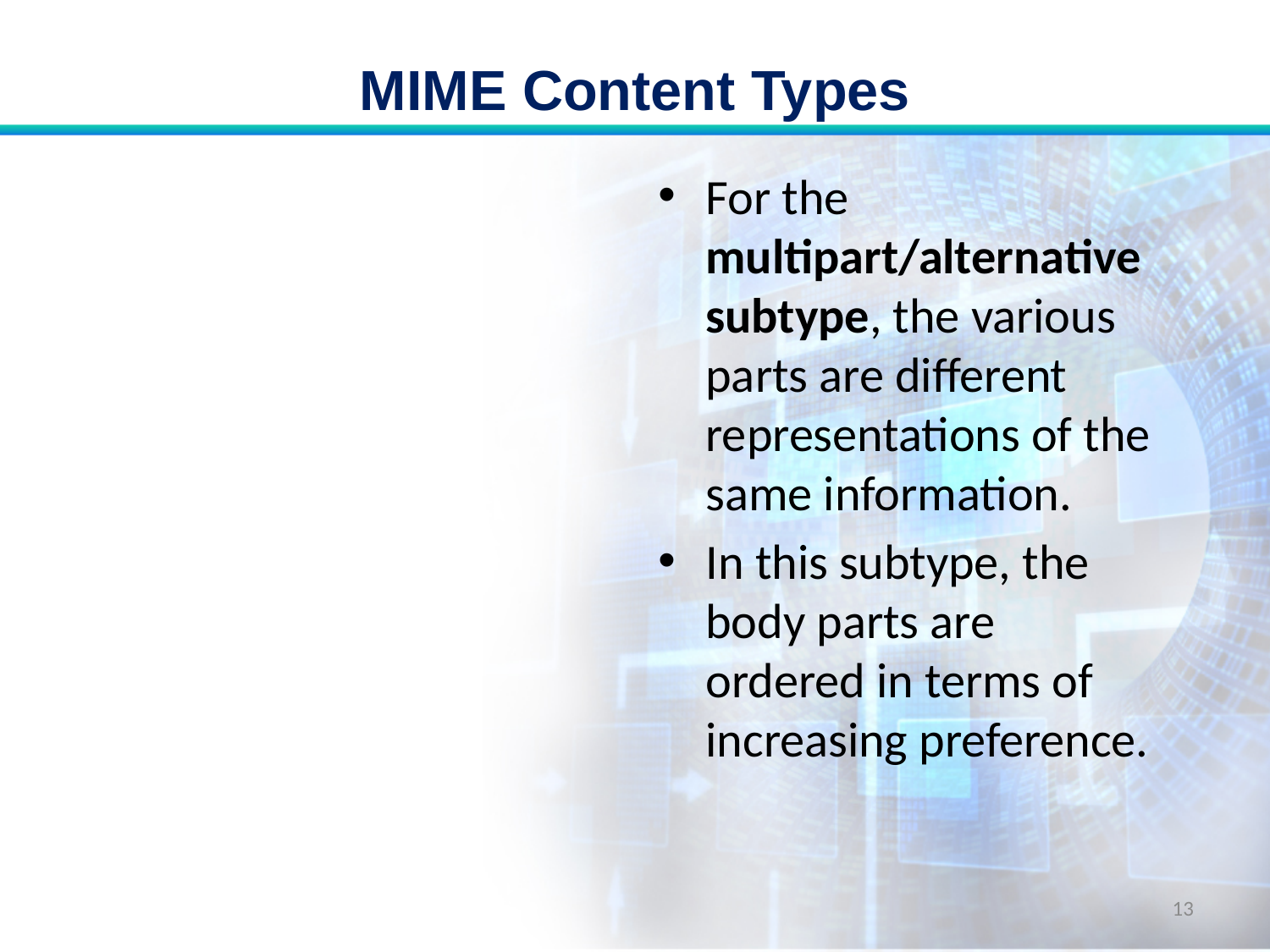

# MIME Content Types
For the multipart/alternative subtype, the various parts are different representations of the same information.
In this subtype, the body parts are ordered in terms of increasing preference.

13